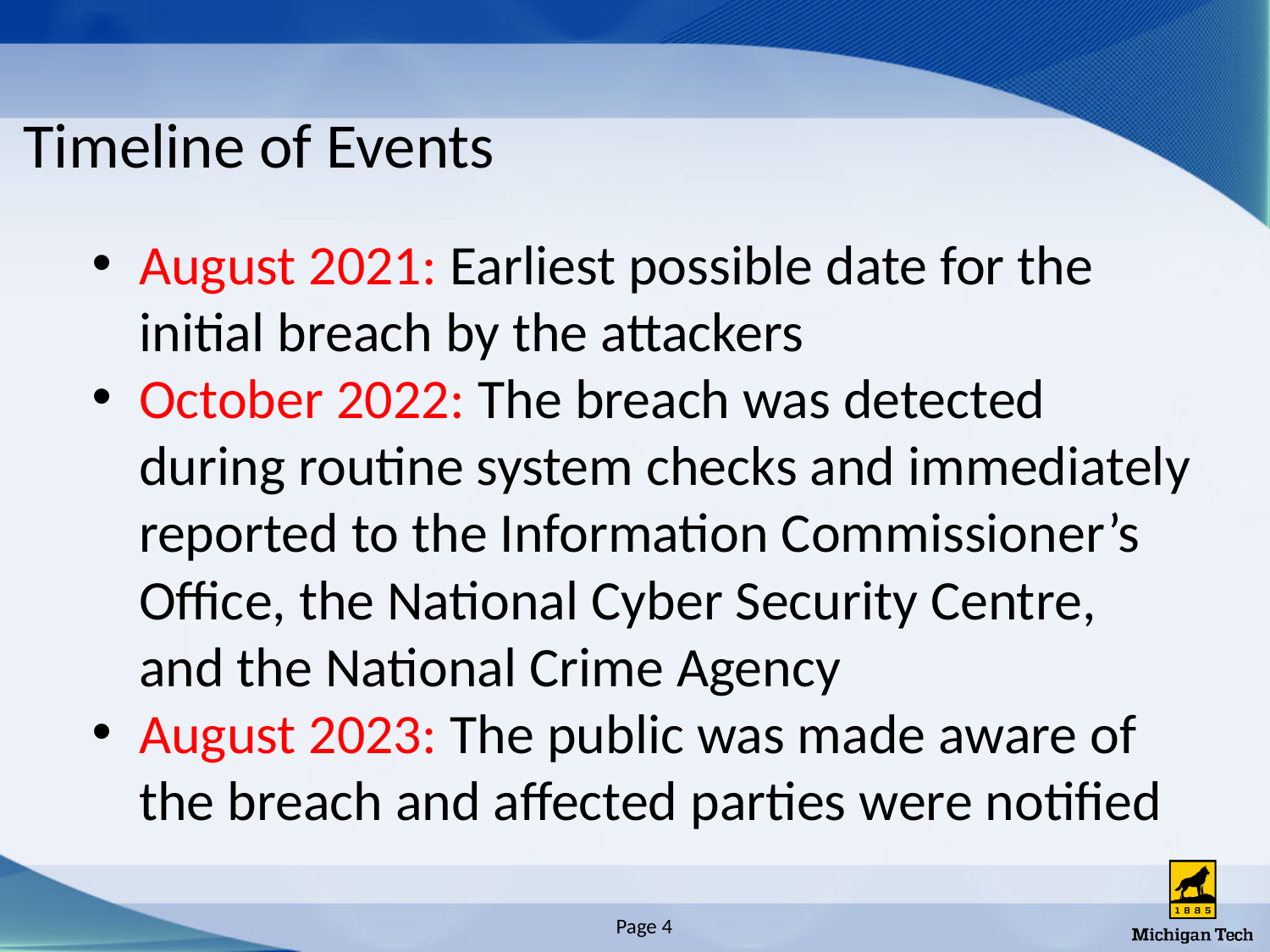

# Timeline of Events
August 2021: Earliest possible date for the initial breach by the attackers
October 2022: The breach was detected during routine system checks and immediately reported to the Information Commissioner’s Office, the National Cyber Security Centre, and the National Crime Agency
August 2023: The public was made aware of the breach and affected parties were notified